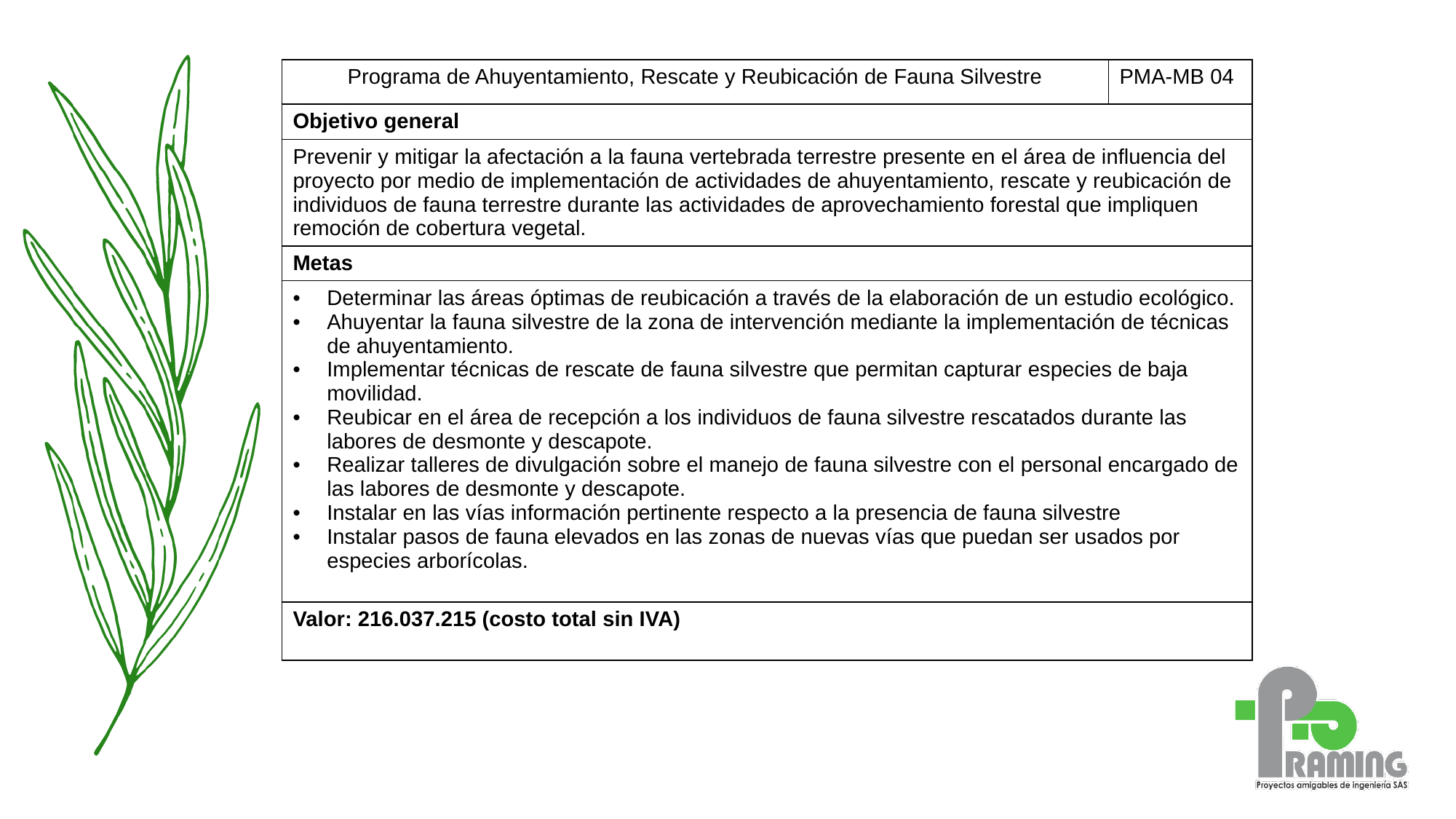

| Programa de Ahuyentamiento, Rescate y Reubicación de Fauna Silvestre | PMA-MB 04 |
| --- | --- |
| Objetivo general |  |
| Prevenir y mitigar la afectación a la fauna vertebrada terrestre presente en el área de influencia del proyecto por medio de implementación de actividades de ahuyentamiento, rescate y reubicación de individuos de fauna terrestre durante las actividades de aprovechamiento forestal que impliquen remoción de cobertura vegetal. |  |
| Metas |  |
| Determinar las áreas óptimas de reubicación a través de la elaboración de un estudio ecológico. Ahuyentar la fauna silvestre de la zona de intervención mediante la implementación de técnicas de ahuyentamiento. Implementar técnicas de rescate de fauna silvestre que permitan capturar especies de baja movilidad. Reubicar en el área de recepción a los individuos de fauna silvestre rescatados durante las labores de desmonte y descapote. Realizar talleres de divulgación sobre el manejo de fauna silvestre con el personal encargado de las labores de desmonte y descapote. Instalar en las vías información pertinente respecto a la presencia de fauna silvestre Instalar pasos de fauna elevados en las zonas de nuevas vías que puedan ser usados por especies arborícolas. |  |
| Valor: 216.037.215 (costo total sin IVA) |  |